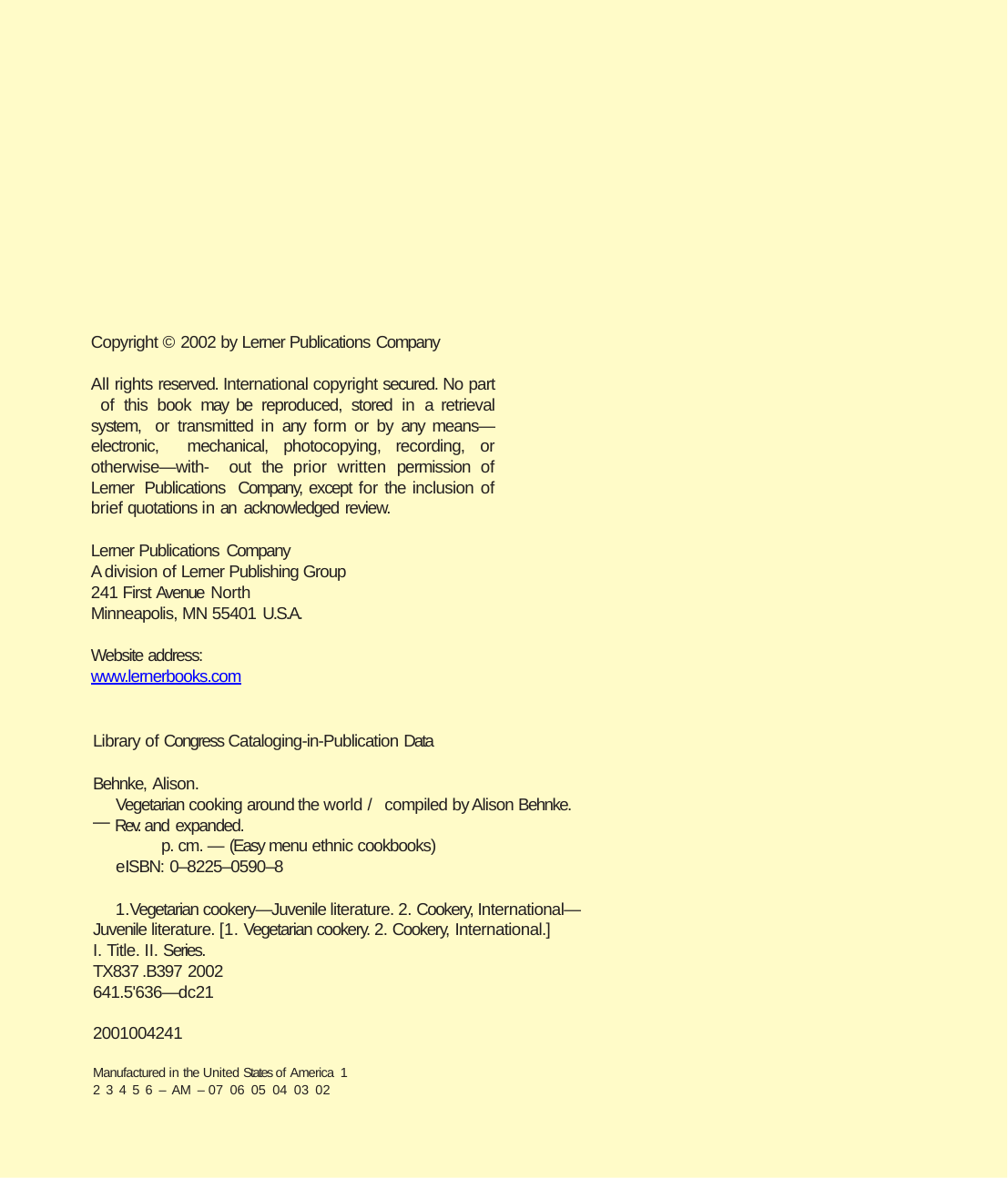

Copyright © 2002 by Lerner Publications Company

All rights reserved. International copyright secured. No part  of this book may be reproduced, stored in a retrieval system,  or transmitted in any form or by any means—electronic,  mechanical, photocopying, recording, or otherwise—with-  out the prior written permission of Lerner Publications  Company, except for the inclusion of brief quotations in an  acknowledged review.

Lerner Publications Company
A division of Lerner Publishing Group  241 First Avenue North
Minneapolis, MN 55401 U.S.A.

Website address: www.lernerbooks.com
Library of Congress Cataloging-in-Publication Data

Behnke, Alison.
Vegetarian cooking around the world / compiled by Alison Behnke.
Rev. and expanded.
p. cm. — (Easy menu ethnic cookbooks)  eISBN: 0–8225–0590–8

Vegetarian cookery—Juvenile literature. 2. Cookery, International—  Juvenile literature. [1. Vegetarian cookery. 2. Cookery, International.]
I. Title. II. Series.  TX837 .B397 2002
641.5'636—dc21	2001004241

Manufactured in the United States of America  1 2  3  4  5  6 – AM – 07 06 05 04 03 02